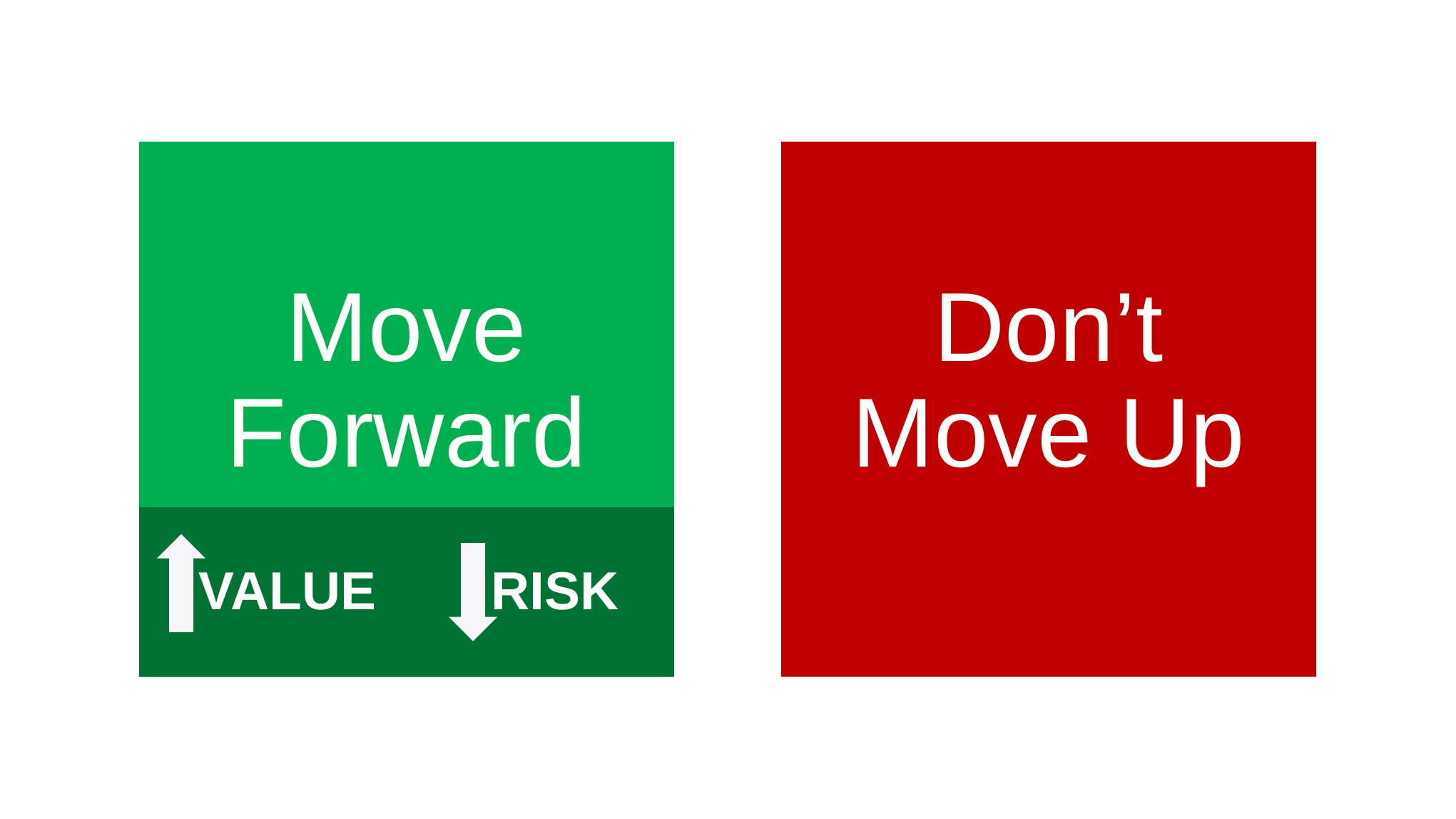

Move Forward
Don’t Move Up
  VALUE

  RISK